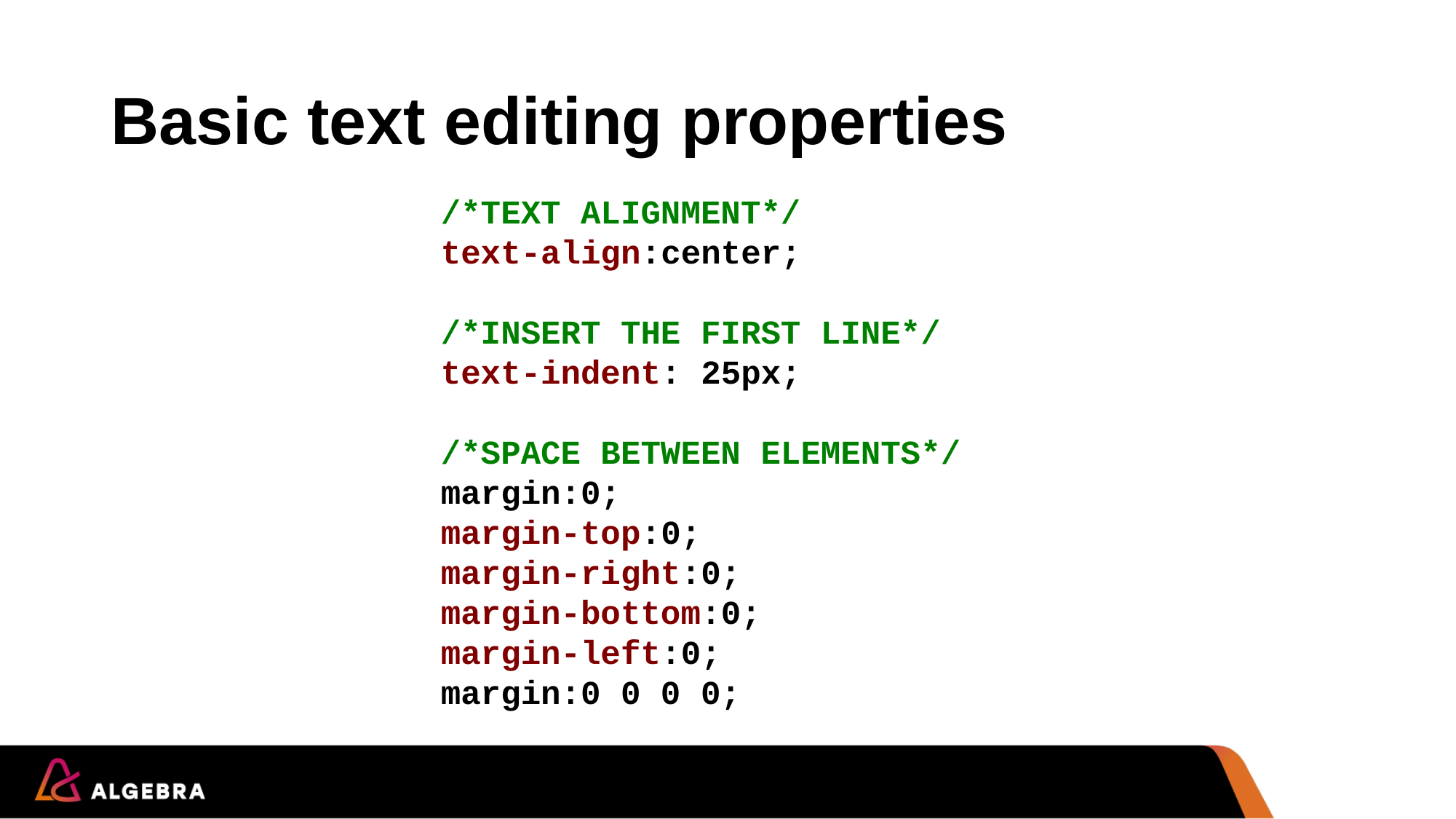

# Basic text editing properties
    /*TEXT ALIGNMENT*/
    text-align:center;
    /*INSERT THE FIRST LINE*/
    text-indent: 25px;
    /*SPACE BETWEEN ELEMENTS*/
    margin:0;
    margin-top:0;
    margin-right:0;
    margin-bottom:0;
    margin-left:0;
    margin:0 0 0 0;